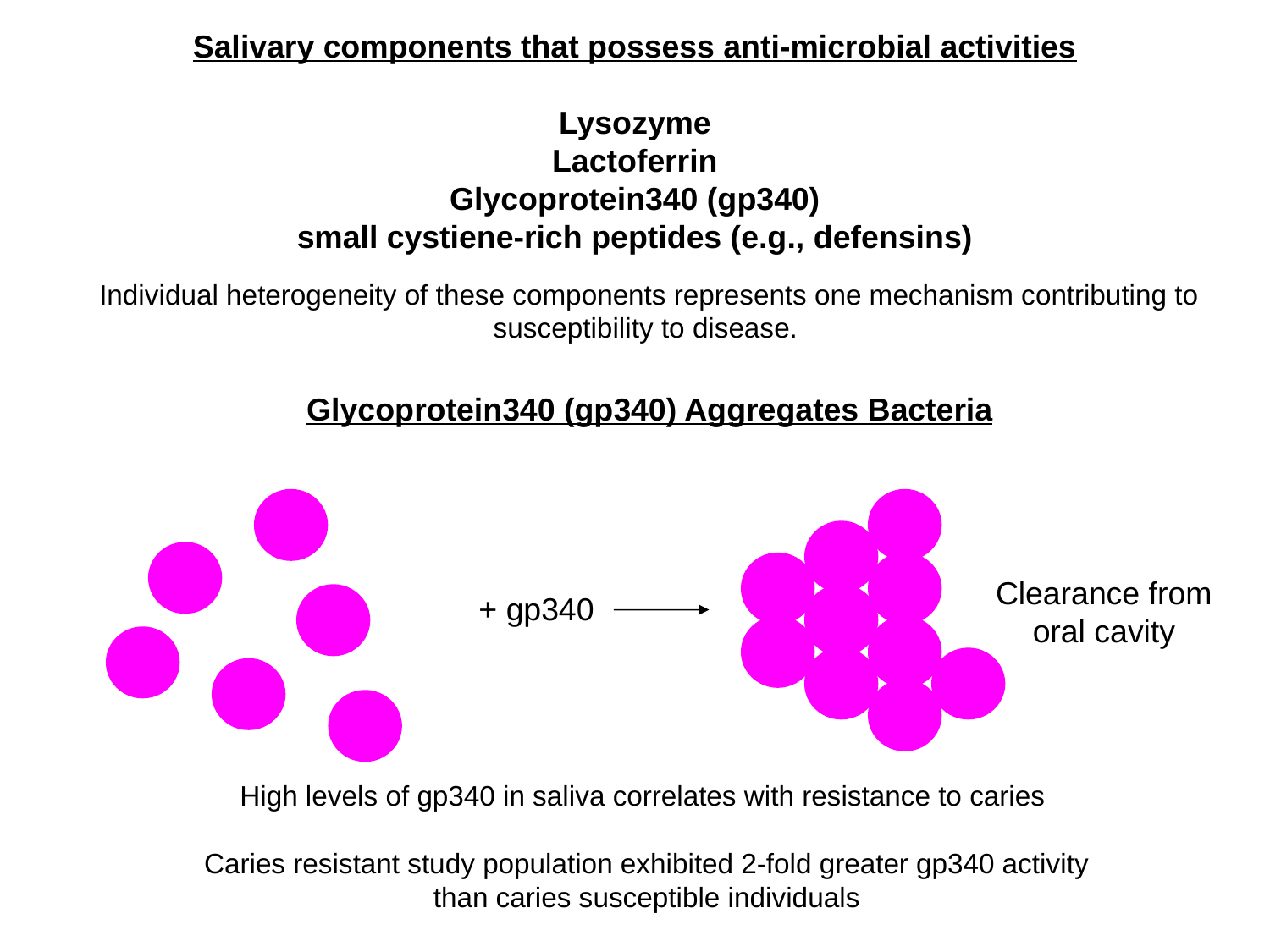

Salivary components that possess anti-microbial activities

Lysozyme
Lactoferrin
Glycoprotein340 (gp340)
small cystiene-rich peptides (e.g., defensins)
Individual heterogeneity of these components represents one mechanism contributing to susceptibility to disease.
Glycoprotein340 (gp340) Aggregates Bacteria

+ gp340

Clearance from
oral cavity
High levels of gp340 in saliva correlates with resistance to caries

Caries resistant study population exhibited 2-fold greater gp340 activity
than caries susceptible individuals